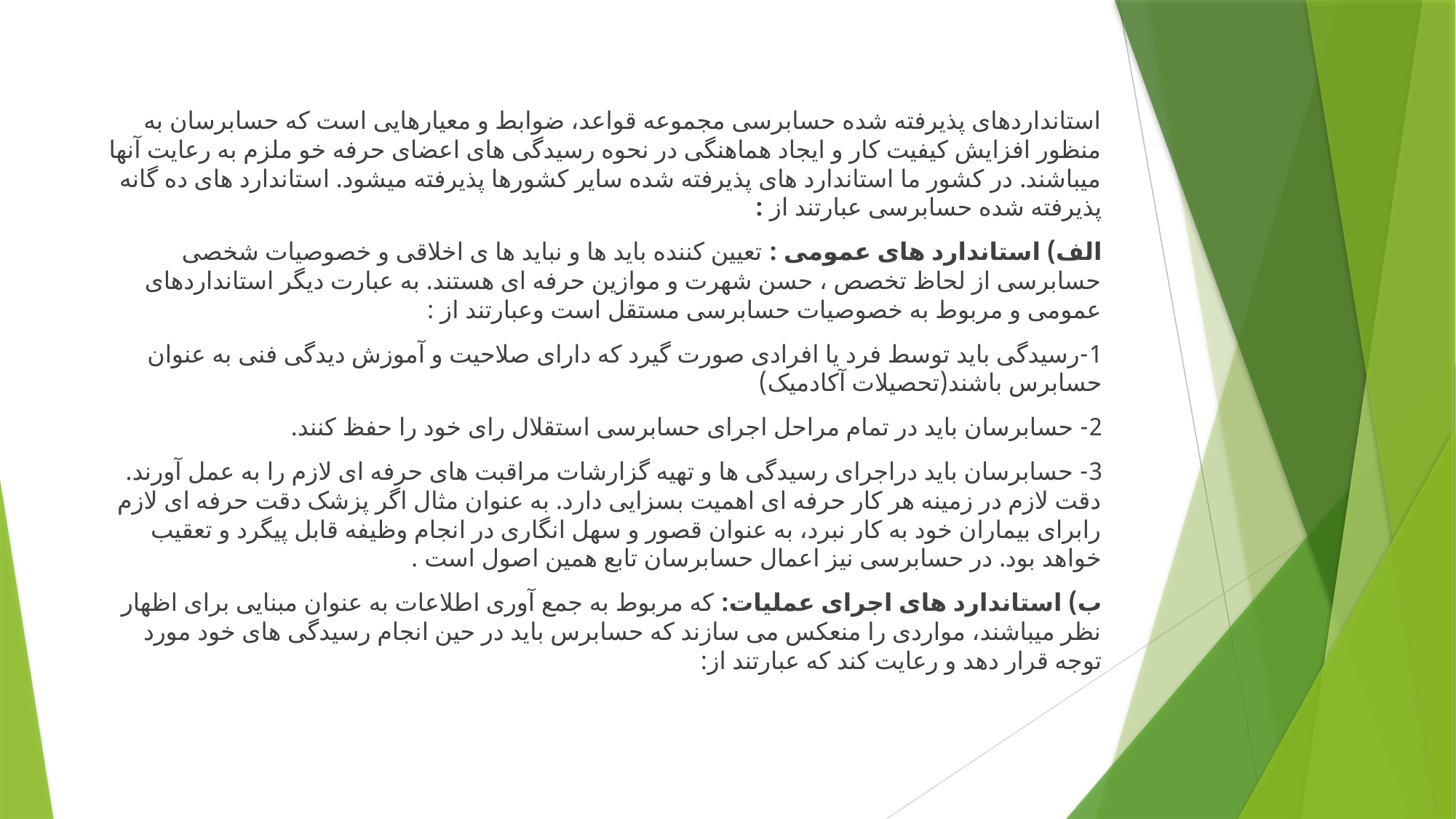

استانداردهای پذیرفته شده حسابرسی مجموعه قواعد، ضوابط و معیارهایی است که حسابرسان به منظور افزایش کیفیت کار و ایجاد هماهنگی در نحوه رسیدگی های اعضای حرفه خو ملزم به رعایت آنها میباشند. در کشور ما استاندارد های پذیرفته شده سایر کشورها پذیرفته میشود. استاندارد های ده گانه پذیرفته شده حسابرسی عبارتند از :
الف) استاندارد های عمومی : تعیین کننده باید ها و نباید ها ی اخلاقی و خصوصیات شخصی حسابرسی از لحاظ تخصص ، حسن شهرت و موازین حرفه ای هستند. به عبارت دیگر استانداردهای عمومی و مربوط به خصوصیات حسابرسی مستقل است وعبارتند از :
1-رسیدگی باید توسط فرد یا افرادی صورت گیرد که دارای صلاحیت و آموزش دیدگی فنی به عنوان حسابرس باشند(تحصیلات آکادمیک)
2- حسابرسان باید در تمام مراحل اجرای حسابرسی استقلال رای خود را حفظ کنند.
3- حسابرسان باید دراجرای رسیدگی ها و تهیه گزارشات مراقبت های حرفه ای لازم را به عمل آورند. دقت لازم در زمینه هر کار حرفه ای اهمیت بسزایی دارد. به عنوان مثال اگر پزشک دقت حرفه ای لازم رابرای بیماران خود به کار نبرد، به عنوان قصور و سهل انگاری در انجام وظیفه قابل پیگرد و تعقیب خواهد بود. در حسابرسی نیز اعمال حسابرسان تابع همین اصول است .
ب) استاندارد های اجرای عملیات: که مربوط به جمع آوری اطلاعات به عنوان مبنایی برای اظهار نظر میباشند، مواردی را منعکس می سازند که حسابرس باید در حین انجام رسیدگی های خود مورد توجه قرار دهد و رعایت کند که عبارتند از: